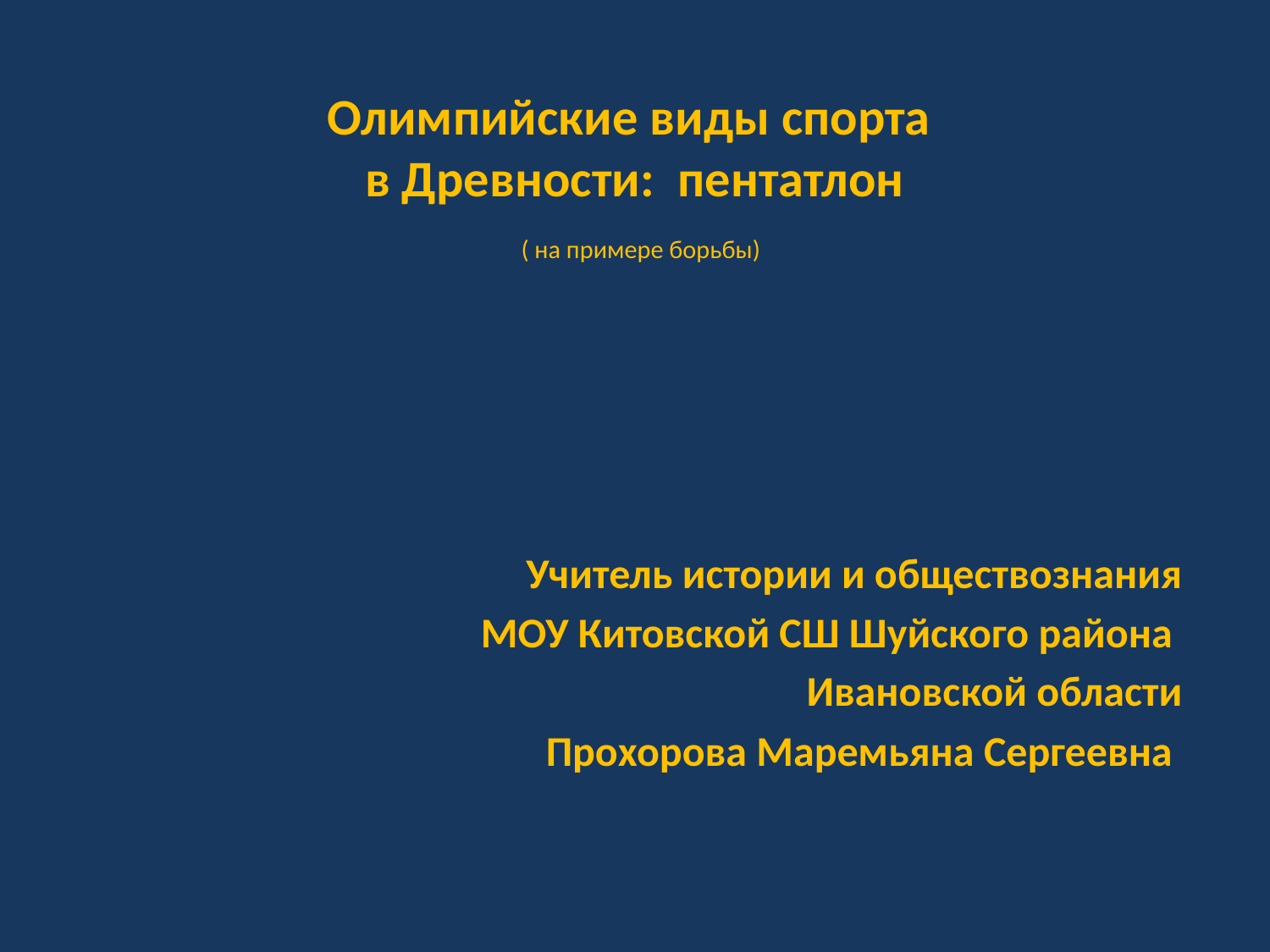

# Олимпийские виды спорта в Древности:  пентатлон ( на примере борьбы)
Учитель истории и обществознания
МОУ Китовской СШ Шуйского района
Ивановской области
Прохорова Маремьяна Сергеевна